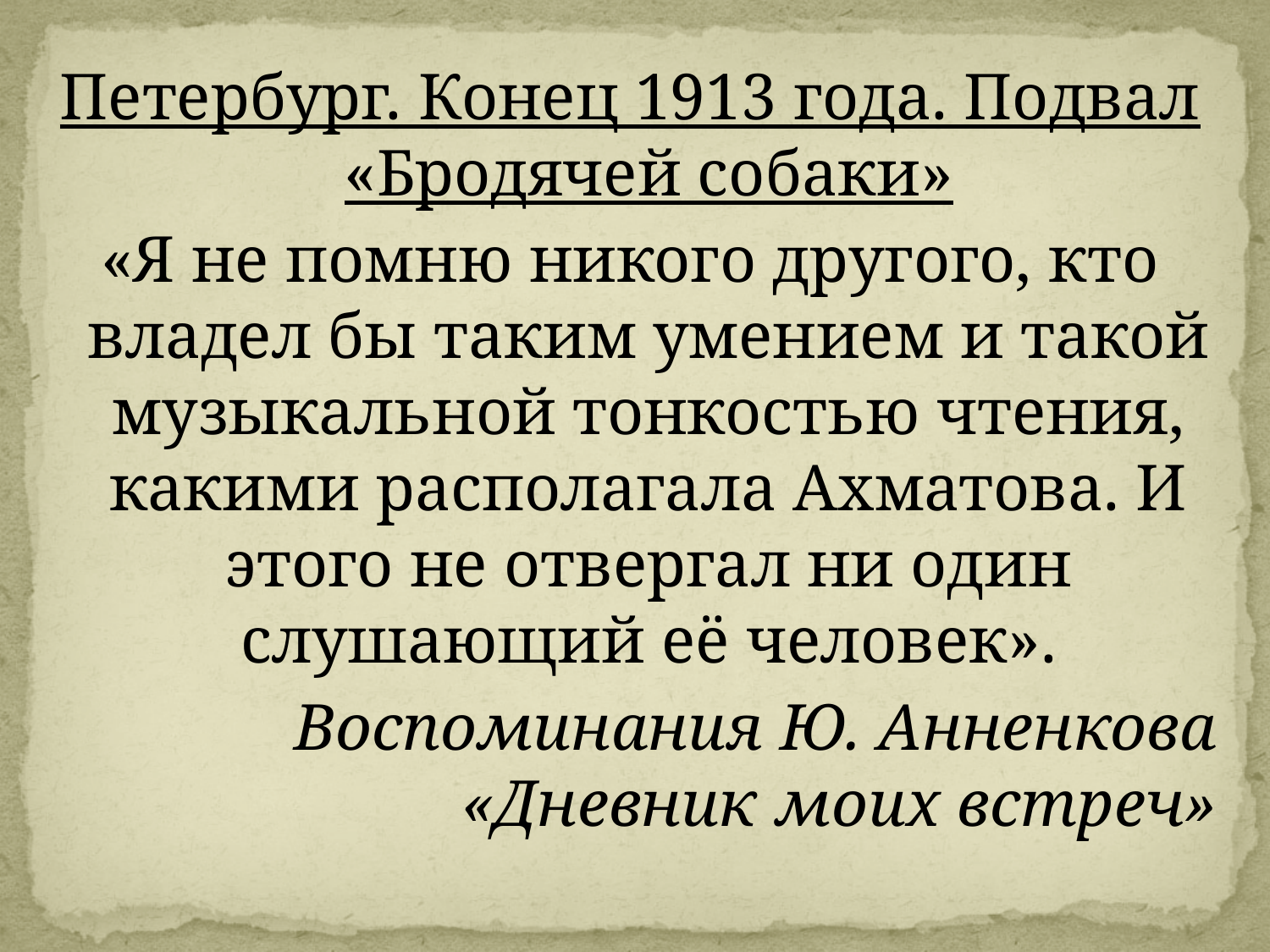

Петербург. Конец 1913 года. Подвал «Бродячей собаки»
«Я не помню никого другого, кто владел бы таким умением и такой музыкальной тонкостью чтения, какими располагала Ахматова. И этого не отвергал ни один слушающий её человек».
Воспоминания Ю. Анненкова «Дневник моих встреч»